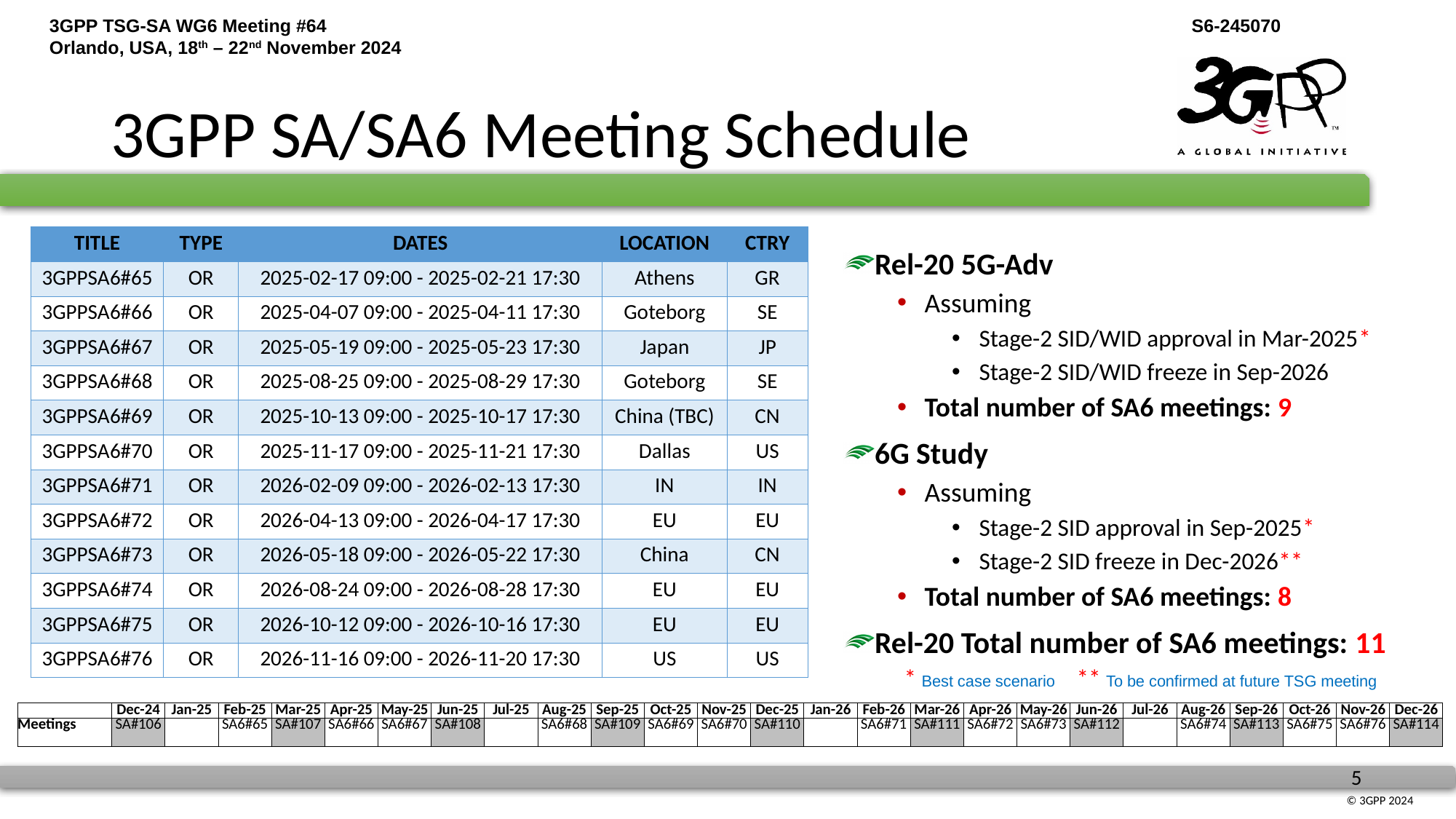

# 3GPP SA/SA6 Meeting Schedule
| TITLE | TYPE | DATES | LOCATION | CTRY |
| --- | --- | --- | --- | --- |
| 3GPPSA6#65 | OR | 2025-02-17 09:00 - 2025-02-21 17:30 | Athens | GR |
| 3GPPSA6#66 | OR | 2025-04-07 09:00 - 2025-04-11 17:30 | Goteborg | SE |
| 3GPPSA6#67 | OR | 2025-05-19 09:00 - 2025-05-23 17:30 | Japan | JP |
| 3GPPSA6#68 | OR | 2025-08-25 09:00 - 2025-08-29 17:30 | Goteborg | SE |
| 3GPPSA6#69 | OR | 2025-10-13 09:00 - 2025-10-17 17:30 | China (TBC) | CN |
| 3GPPSA6#70 | OR | 2025-11-17 09:00 - 2025-11-21 17:30 | Dallas | US |
| 3GPPSA6#71 | OR | 2026-02-09 09:00 - 2026-02-13 17:30 | IN | IN |
| 3GPPSA6#72 | OR | 2026-04-13 09:00 - 2026-04-17 17:30 | EU | EU |
| 3GPPSA6#73 | OR | 2026-05-18 09:00 - 2026-05-22 17:30 | China | CN |
| 3GPPSA6#74 | OR | 2026-08-24 09:00 - 2026-08-28 17:30 | EU | EU |
| 3GPPSA6#75 | OR | 2026-10-12 09:00 - 2026-10-16 17:30 | EU | EU |
| 3GPPSA6#76 | OR | 2026-11-16 09:00 - 2026-11-20 17:30 | US | US |
Rel-20 5G-Adv
Assuming
Stage-2 SID/WID approval in Mar-2025*
Stage-2 SID/WID freeze in Sep-2026
Total number of SA6 meetings: 9
6G Study
Assuming
Stage-2 SID approval in Sep-2025*
Stage-2 SID freeze in Dec-2026**
Total number of SA6 meetings: 8
Rel-20 Total number of SA6 meetings: 11
* Best case scenario
** To be confirmed at future TSG meeting
|  | Dec-24 | Jan-25 | Feb-25 | Mar-25 | Apr-25 | May-25 | Jun-25 | Jul-25 | Aug-25 | Sep-25 | Oct-25 | Nov-25 | Dec-25 | Jan-26 | Feb-26 | Mar-26 | Apr-26 | May-26 | Jun-26 | Jul-26 | Aug-26 | Sep-26 | Oct-26 | Nov-26 | Dec-26 |
| --- | --- | --- | --- | --- | --- | --- | --- | --- | --- | --- | --- | --- | --- | --- | --- | --- | --- | --- | --- | --- | --- | --- | --- | --- | --- |
| Meetings | SA#106 |  | SA6#65 | SA#107 | SA6#66 | SA6#67 | SA#108 |  | SA6#68 | SA#109 | SA6#69 | SA6#70 | SA#110 |  | SA6#71 | SA#111 | SA6#72 | SA6#73 | SA#112 |  | SA6#74 | SA#113 | SA6#75 | SA6#76 | SA#114 |